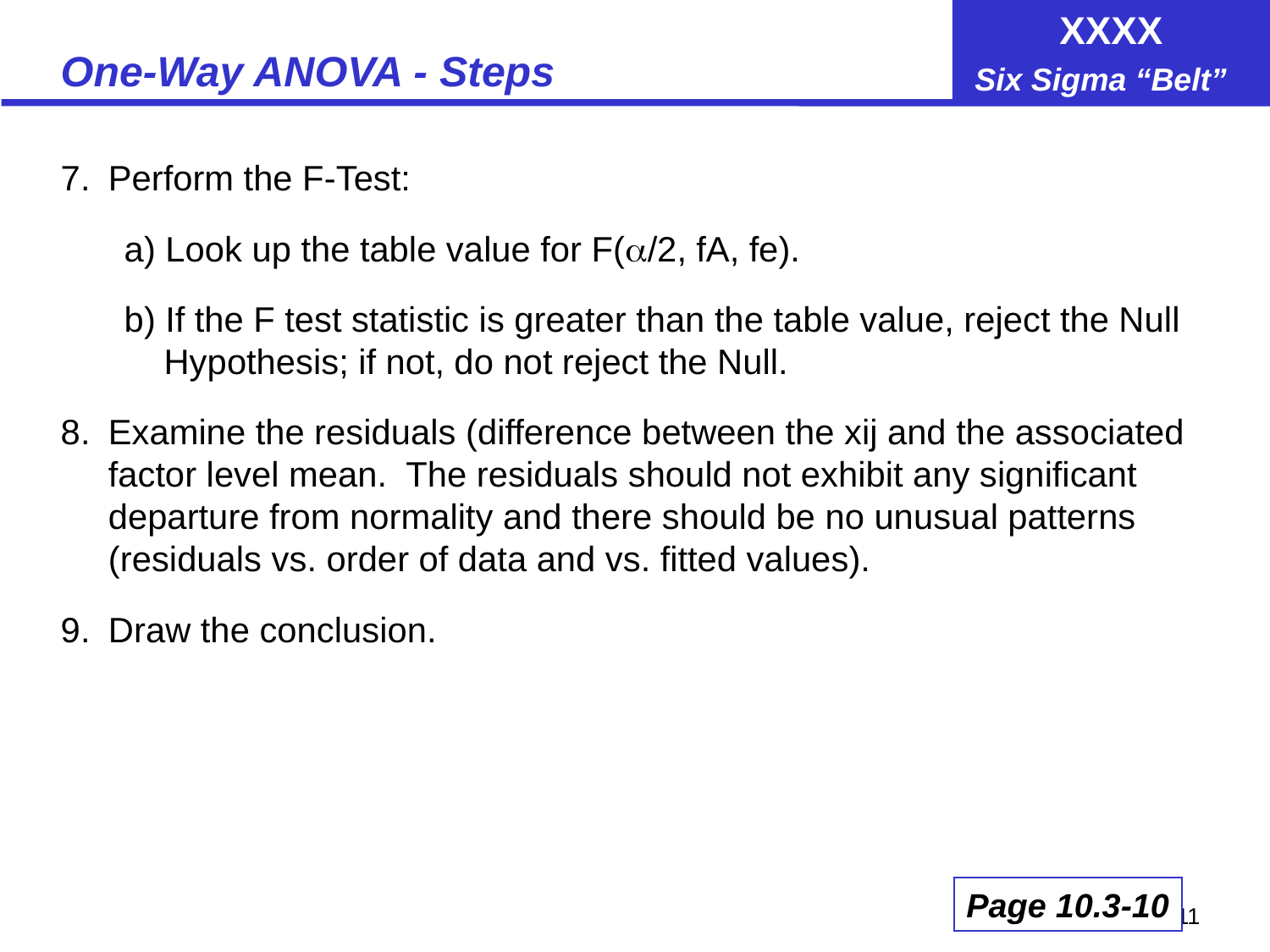

# One-Way ANOVA - Steps
7.	Perform the F-Test:
a) Look up the table value for F(α/2, fA, fe).
b) If the F test statistic is greater than the table value, reject the Null Hypothesis; if not, do not reject the Null.
8.	Examine the residuals (difference between the xij and the associated factor level mean.  The residuals should not exhibit any significant departure from normality and there should be no unusual patterns (residuals vs. order of data and vs. fitted values).
9.	Draw the conclusion.
Page 10.3-10